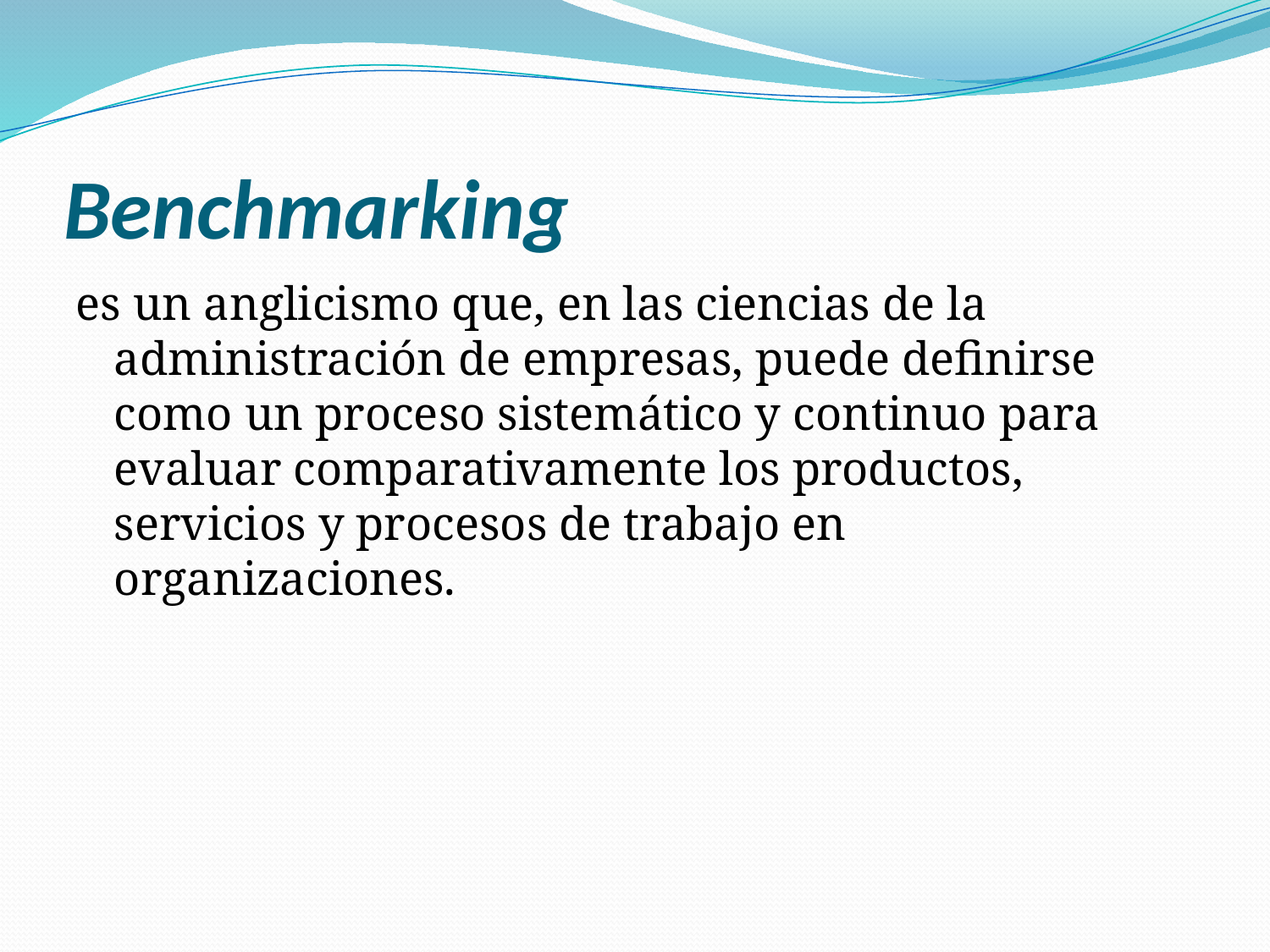

# Benchmarking
es un anglicismo que, en las ciencias de la administración de empresas, puede definirse como un proceso sistemático y continuo para evaluar comparativamente los productos, servicios y procesos de trabajo en organizaciones.